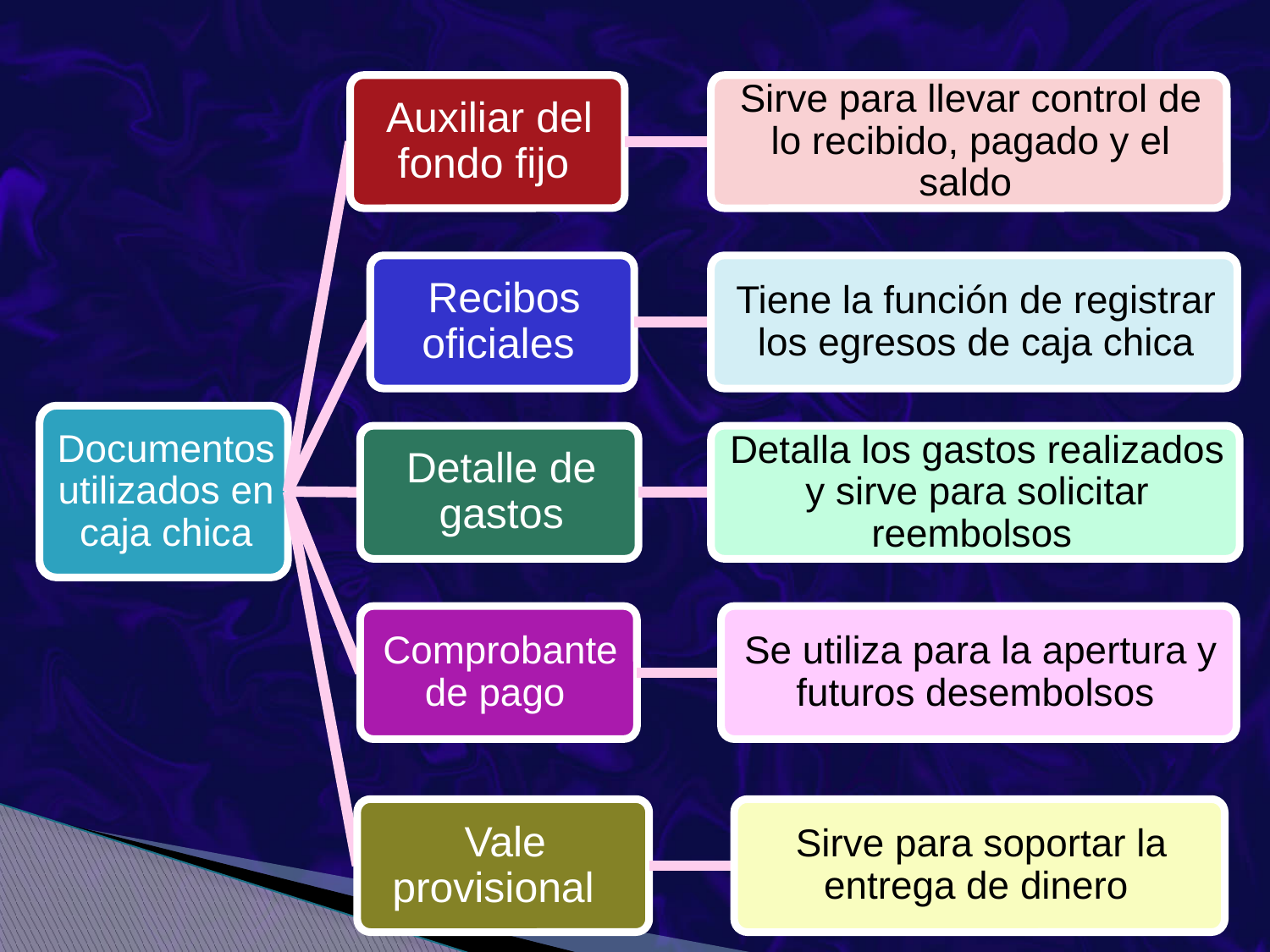

Documentos utilizados en caja chica

Auxiliar del fondo fijo

Sirve para llevar control de lo recibido, pagado y el saldo

Recibos oficiales

Tiene la función de registrar los egresos de caja chica

Detalle de gastos

Detalla los gastos realizados y sirve para solicitar reembolsos

Comprobante de pago

Se utiliza para la apertura y futuros desembolsos

Vale provisional

Sirve para soportar la entrega de dinero